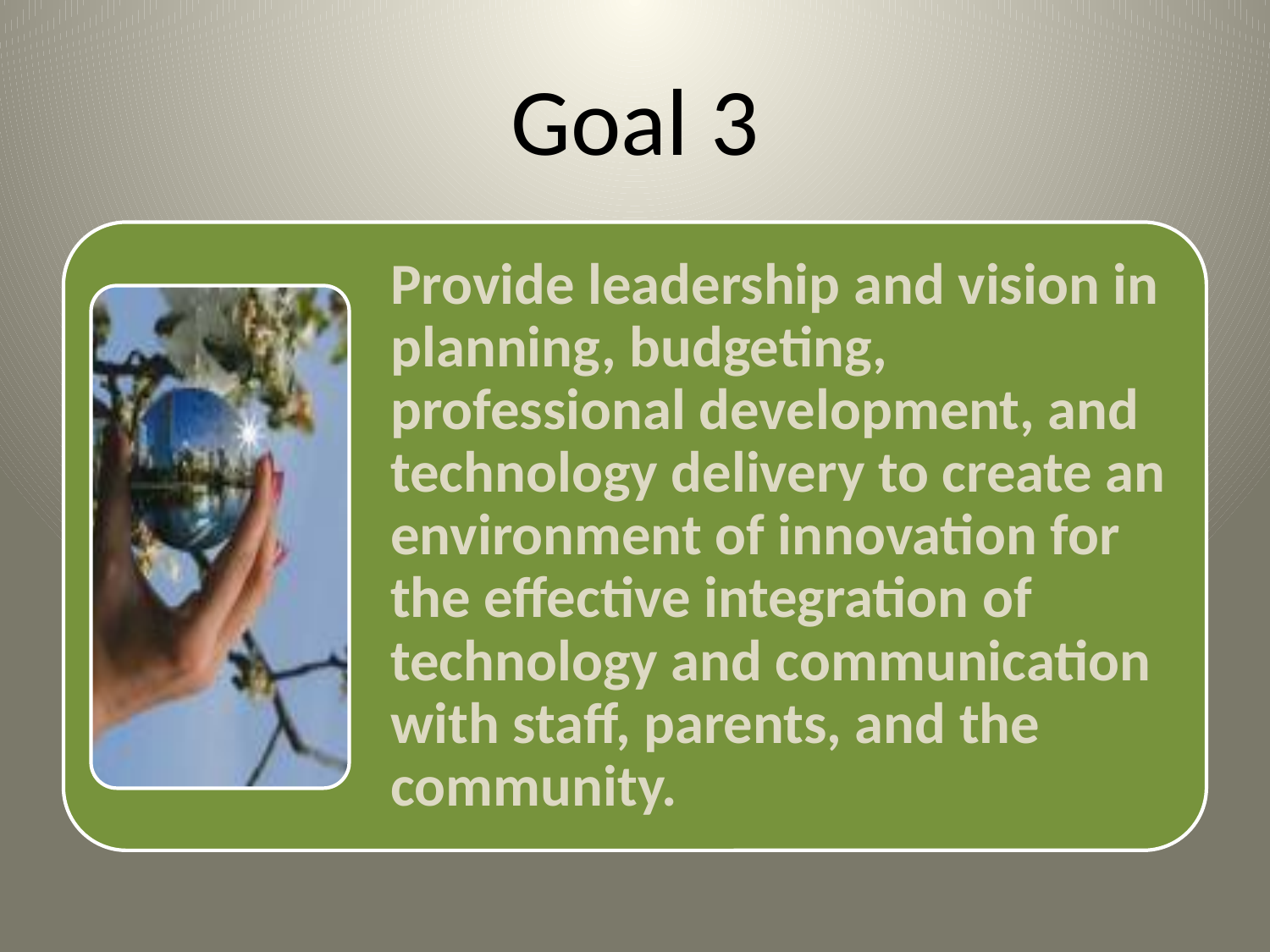

# Goal 3
Provide leadership and vision in planning, budgeting, professional development, and technology delivery to create an environment of innovation for the effective integration of technology and communication with staff, parents, and the community.